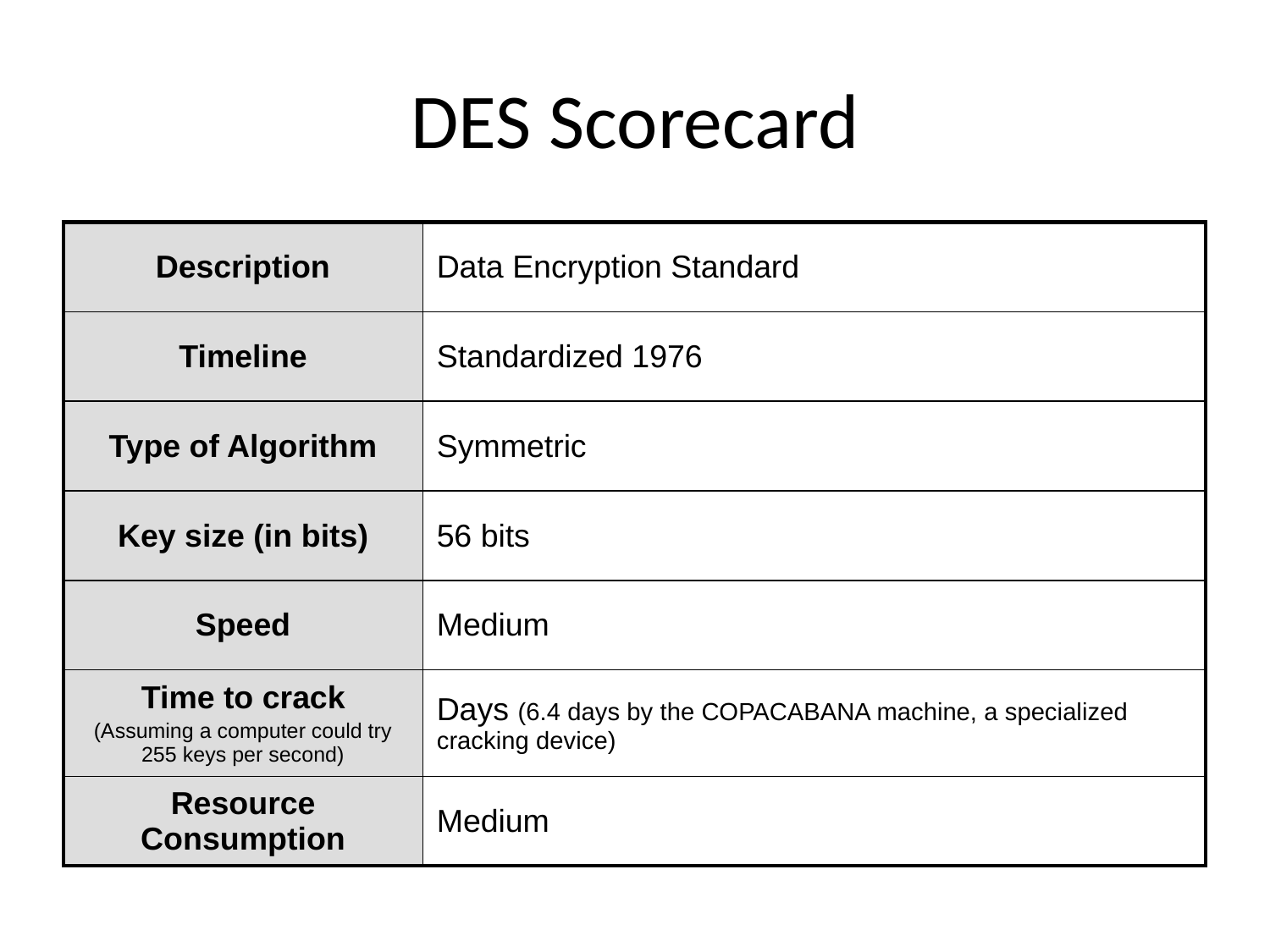

# DES Scorecard
| Description | Data Encryption Standard |
| --- | --- |
| Timeline | Standardized 1976 |
| Type of Algorithm | Symmetric |
| Key size (in bits) | 56 bits |
| Speed | Medium |
| Time to crack (Assuming a computer could try 255 keys per second) | Days (6.4 days by the COPACABANA machine, a specialized cracking device) |
| Resource Consumption | Medium |